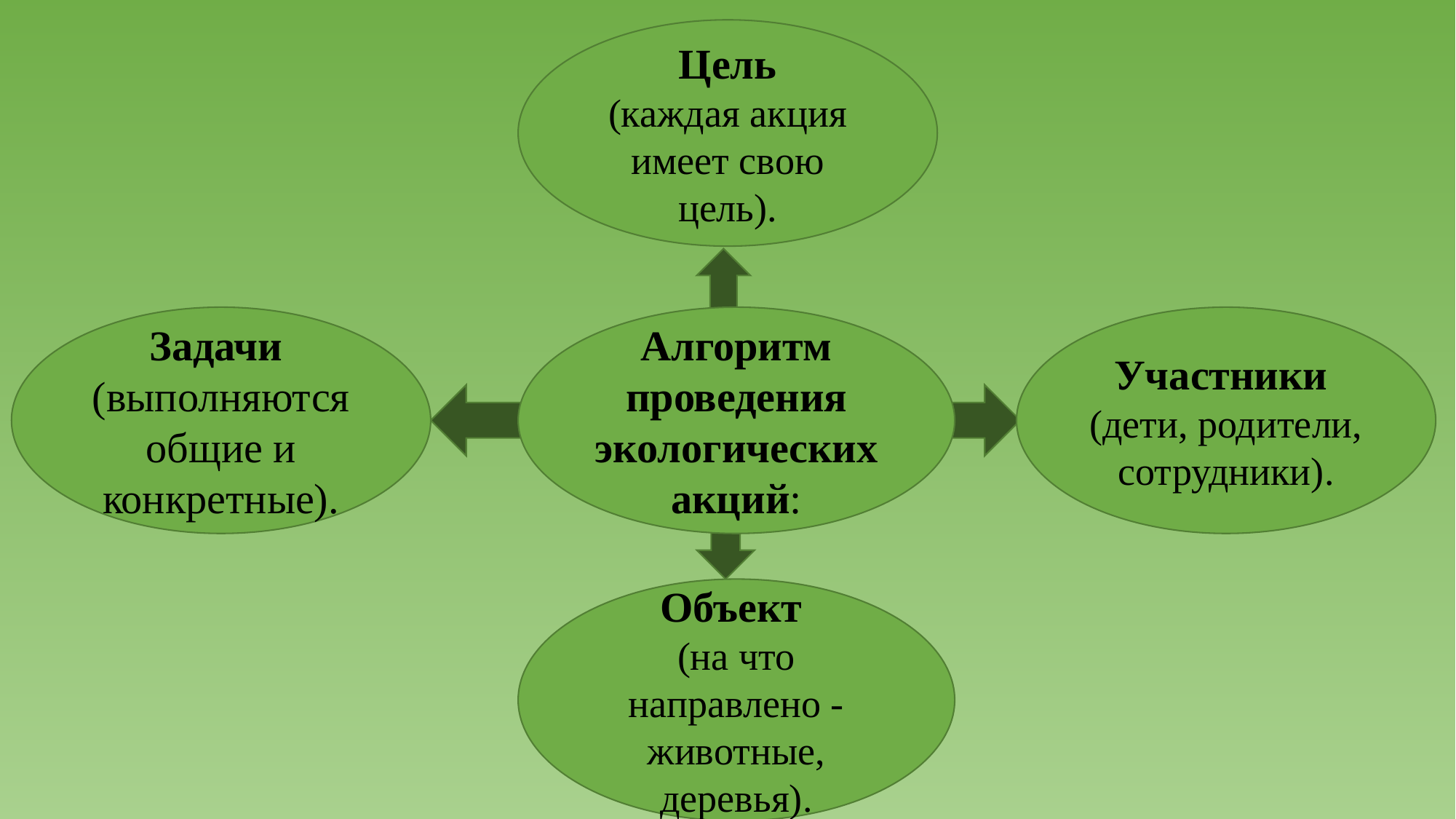

Цель
(каждая акция имеет свою цель).

Задачи
(выполняются общие и конкретные).
Алгоритм проведения экологических акций:
Участники
(дети, родители, сотрудники).

Объект
(на что направлено - животные, деревья).